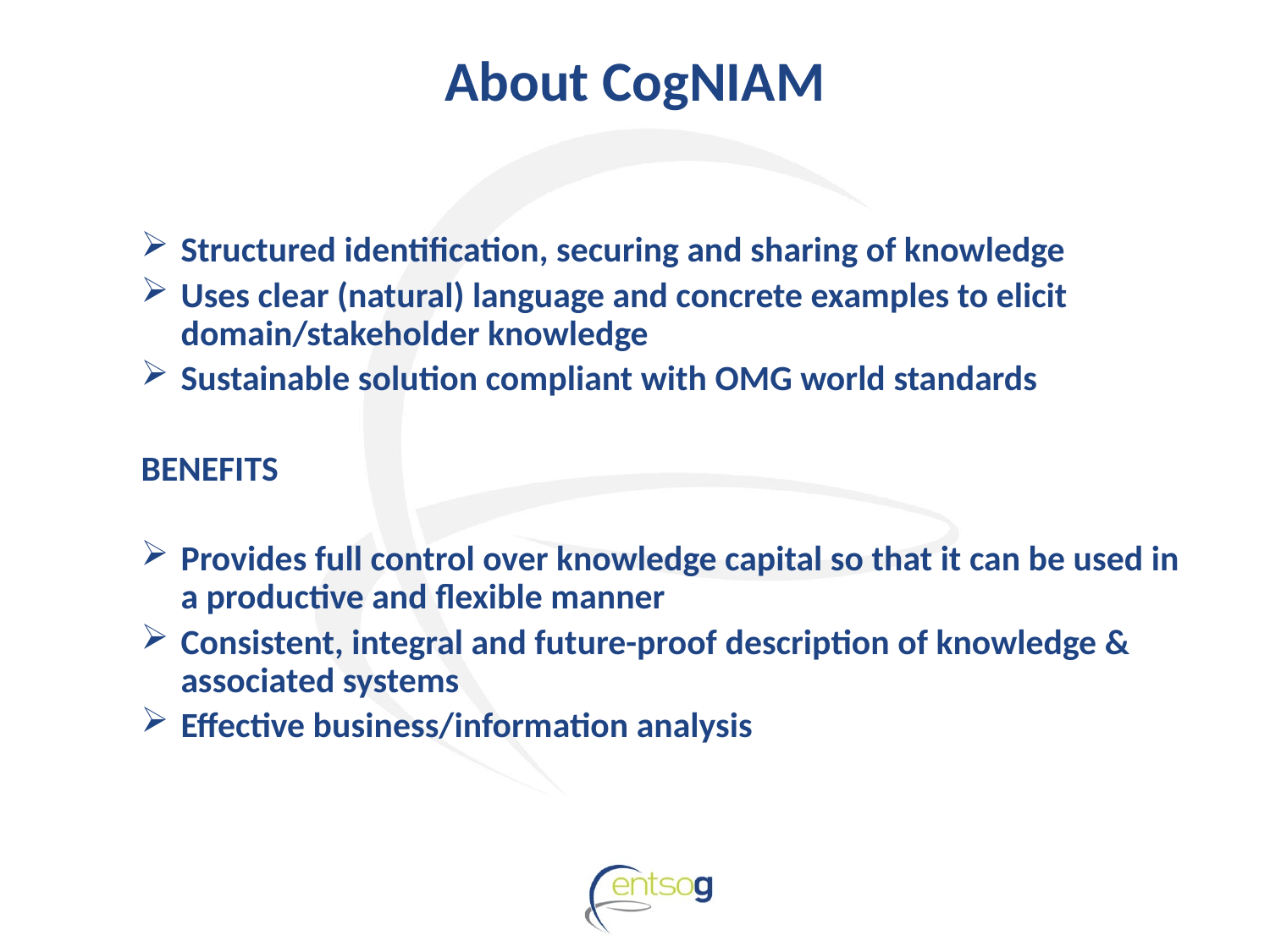

About CogNIAM

Structured identification, securing and sharing of knowledge
Uses clear (natural) language and concrete examples to elicit domain/stakeholder knowledge
Sustainable solution compliant with OMG world standards

BENEFITS

Provides full control over knowledge capital so that it can be used in a productive and flexible manner
Consistent, integral and future-proof description of knowledge & associated systems
Effective business/information analysis